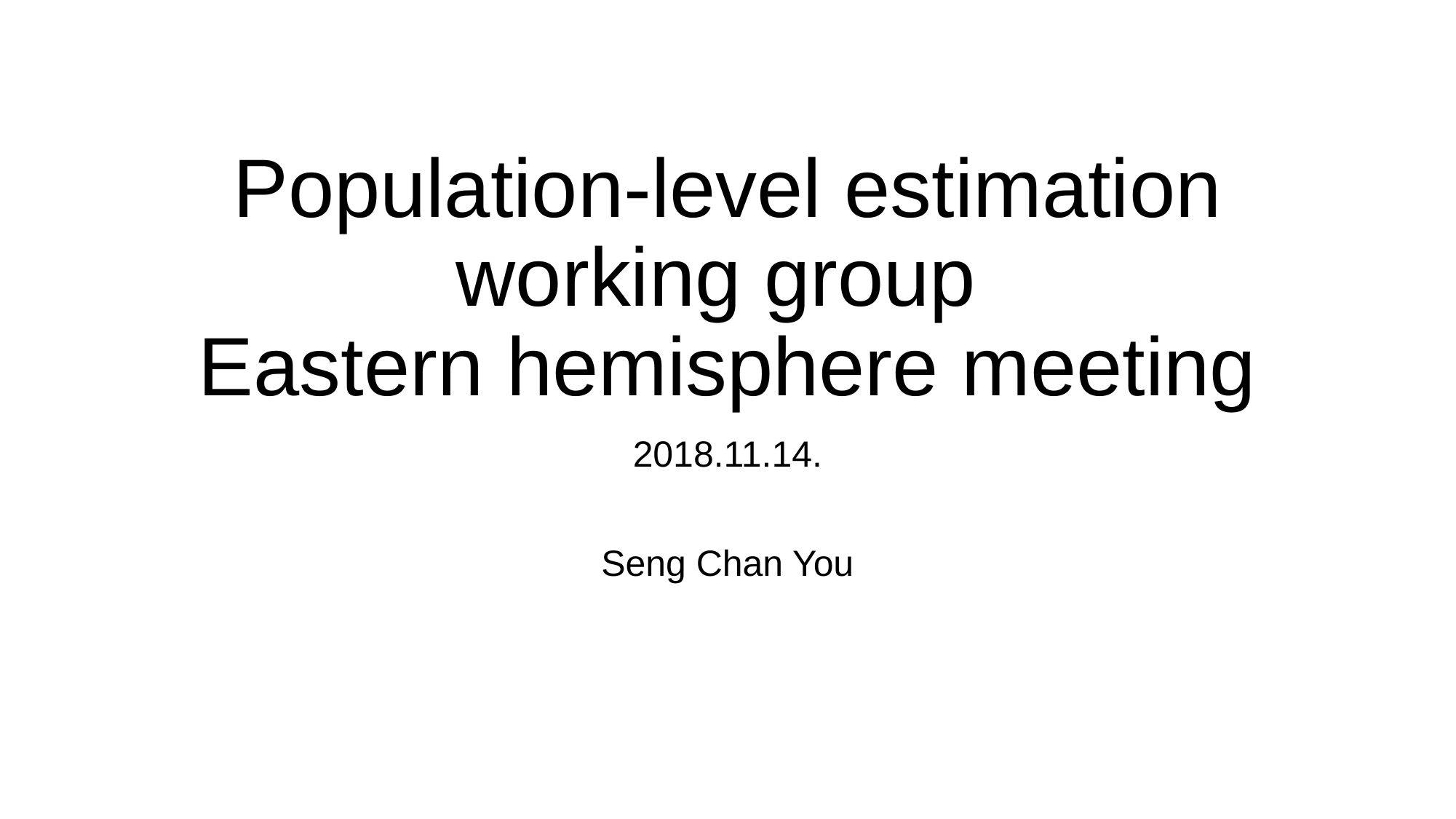

# Population-level estimation working group Eastern hemisphere meeting
2018.11.14.

Seng Chan You